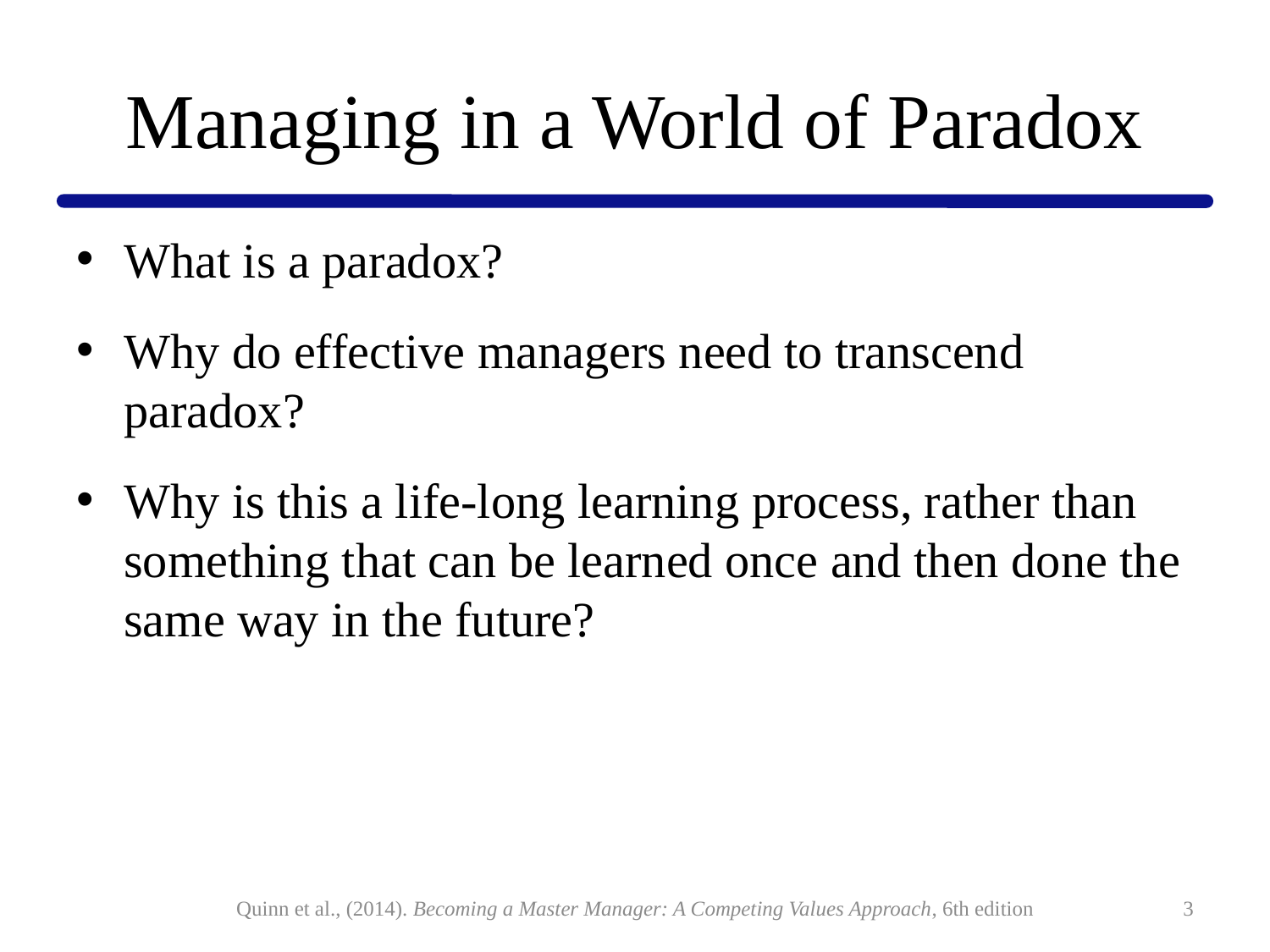

# Managing in a World of Paradox
What is a paradox?
Why do effective managers need to transcend paradox?
Why is this a life-long learning process, rather than something that can be learned once and then done the same way in the future?
Quinn et al., (2014). Becoming a Master Manager: A Competing Values Approach, 6th edition
3